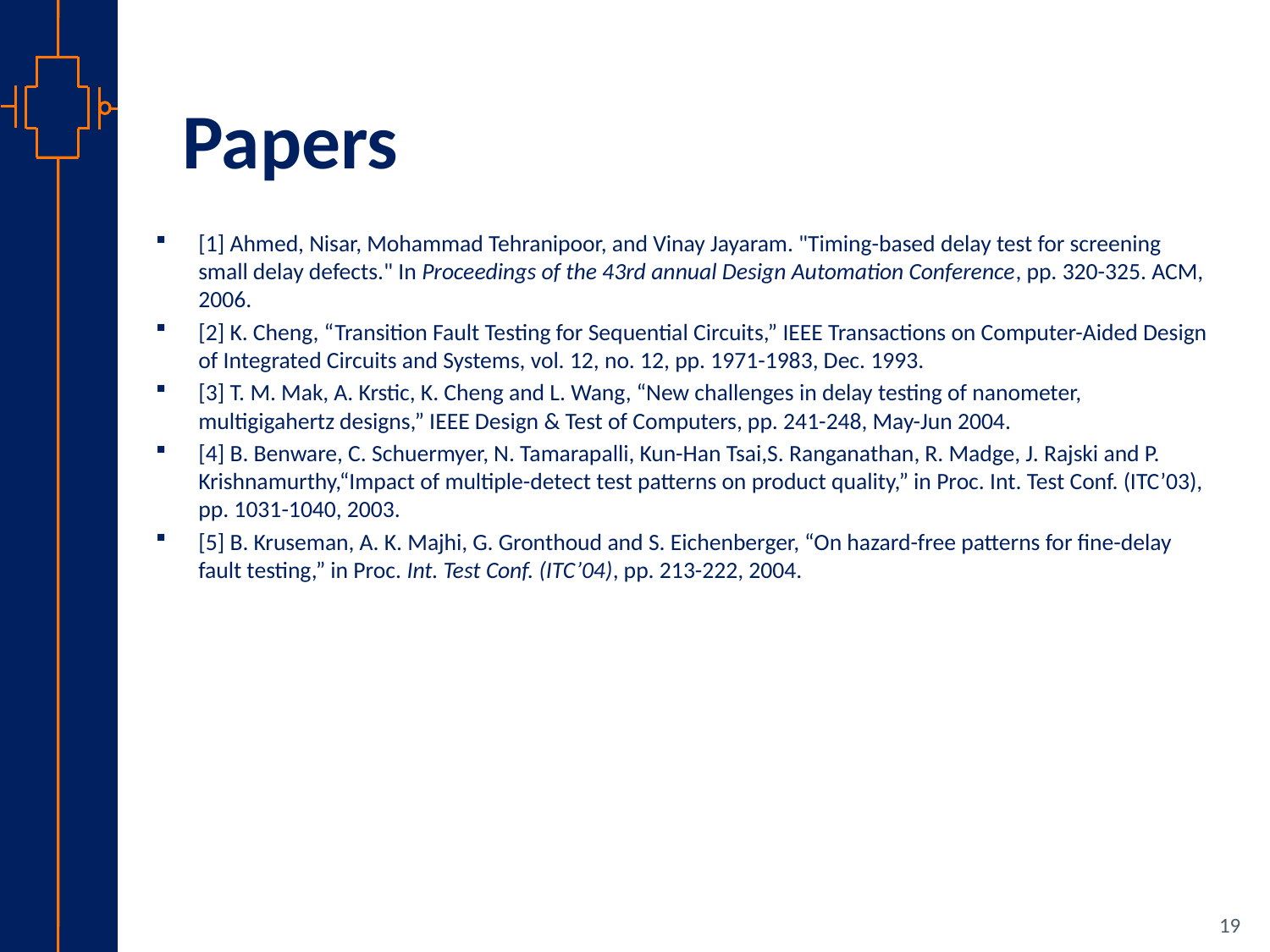

# Papers
[1] Ahmed, Nisar, Mohammad Tehranipoor, and Vinay Jayaram. "Timing-based delay test for screening small delay defects." In Proceedings of the 43rd annual Design Automation Conference, pp. 320-325. ACM, 2006.
[2] K. Cheng, “Transition Fault Testing for Sequential Circuits,” IEEE Transactions on Computer-Aided Design of Integrated Circuits and Systems, vol. 12, no. 12, pp. 1971-1983, Dec. 1993.
[3] T. M. Mak, A. Krstic, K. Cheng and L. Wang, “New challenges in delay testing of nanometer, multigigahertz designs,” IEEE Design & Test of Computers, pp. 241-248, May-Jun 2004.
[4] B. Benware, C. Schuermyer, N. Tamarapalli, Kun-Han Tsai,S. Ranganathan, R. Madge, J. Rajski and P. Krishnamurthy,“Impact of multiple-detect test patterns on product quality,” in Proc. Int. Test Conf. (ITC’03), pp. 1031-1040, 2003.
[5] B. Kruseman, A. K. Majhi, G. Gronthoud and S. Eichenberger, “On hazard-free patterns for fine-delay fault testing,” in Proc. Int. Test Conf. (ITC’04), pp. 213-222, 2004.

19